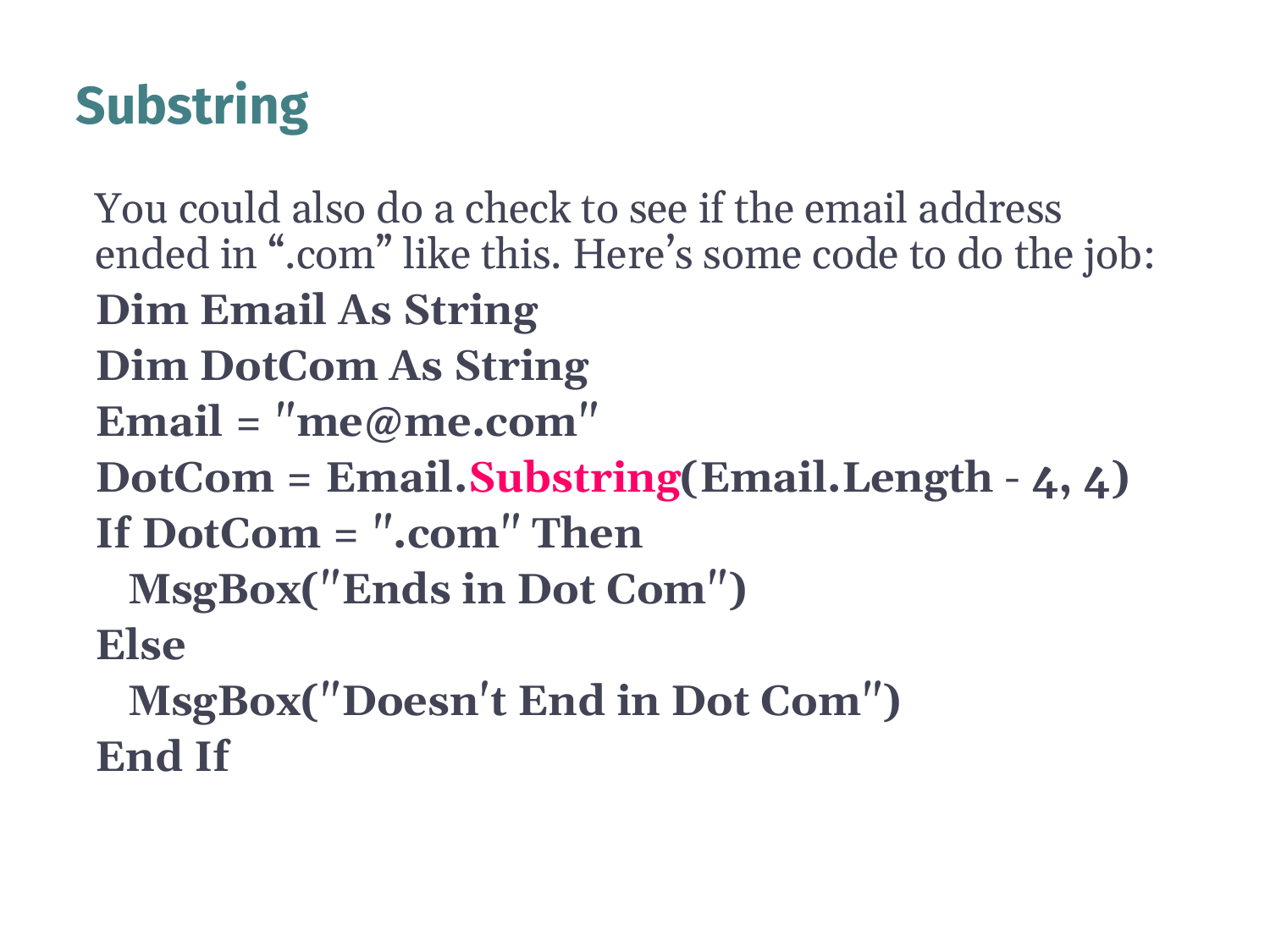

# Substring
11
You could also do a check to see if the email address ended in “.com” like this. Here’s some code to do the job:
Dim Email As String
Dim DotCom As String
Email = "me@me.com"
DotCom = Email.Substring(Email.Length - 4, 4)
If DotCom = ".com" Then
   MsgBox("Ends in Dot Com")
Else
   MsgBox("Doesn't End in Dot Com")
End If